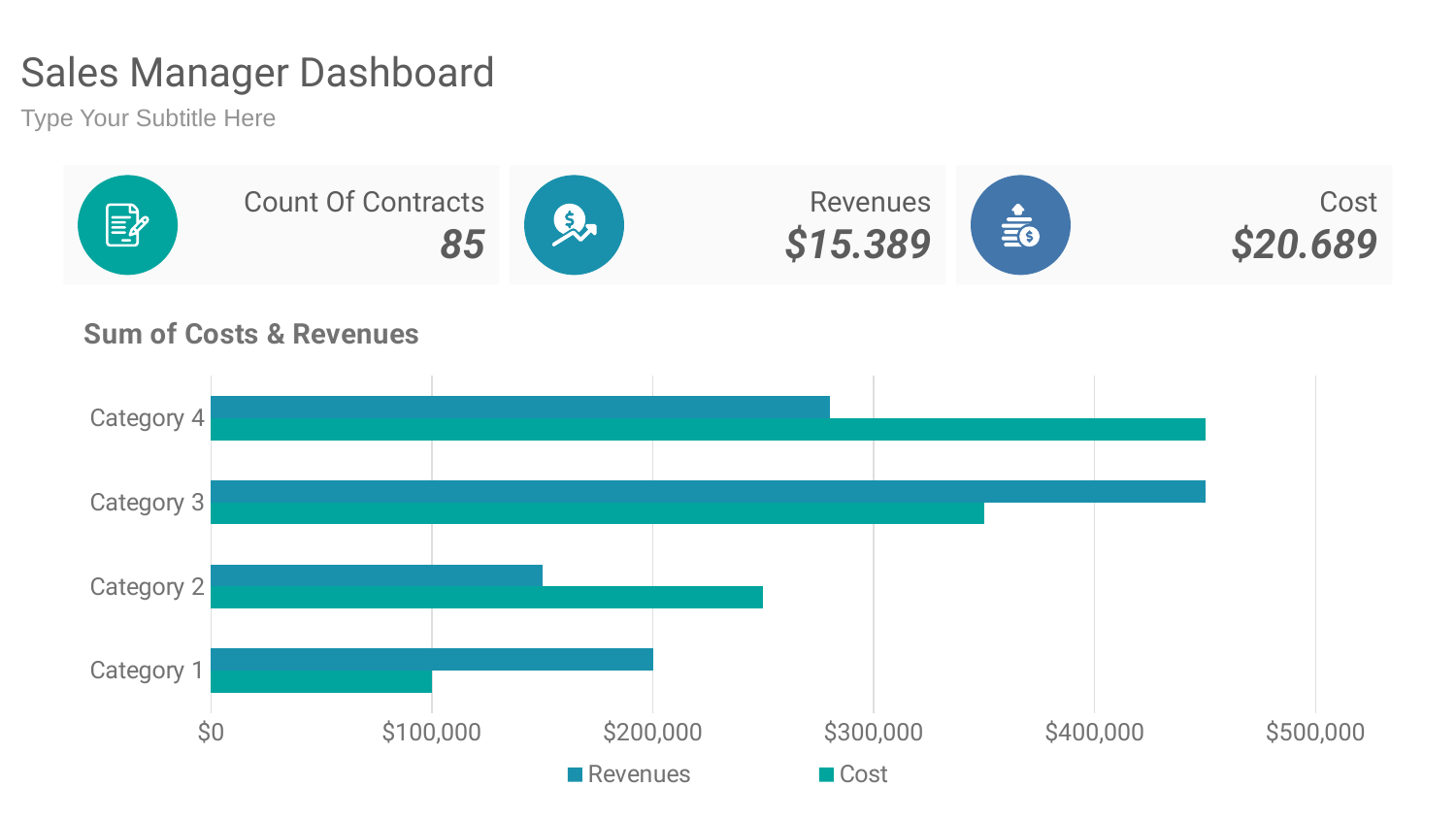

# Sales Manager Dashboard
Type Your Subtitle Here
Count Of Contracts
85
Revenues
$15.389
Cost
$20.689

### Chart: Sum of Costs & Revenues

| Category | Cost | Revenues |
|---|---|---|
| Category 1 | 100000.0 | 200000.0 |
| Category 2 | 250000.0 | 150000.0 |
| Category 3 | 350000.0 | 450000.0 |
| Category 4 | 450000.0 | 280000.0 |